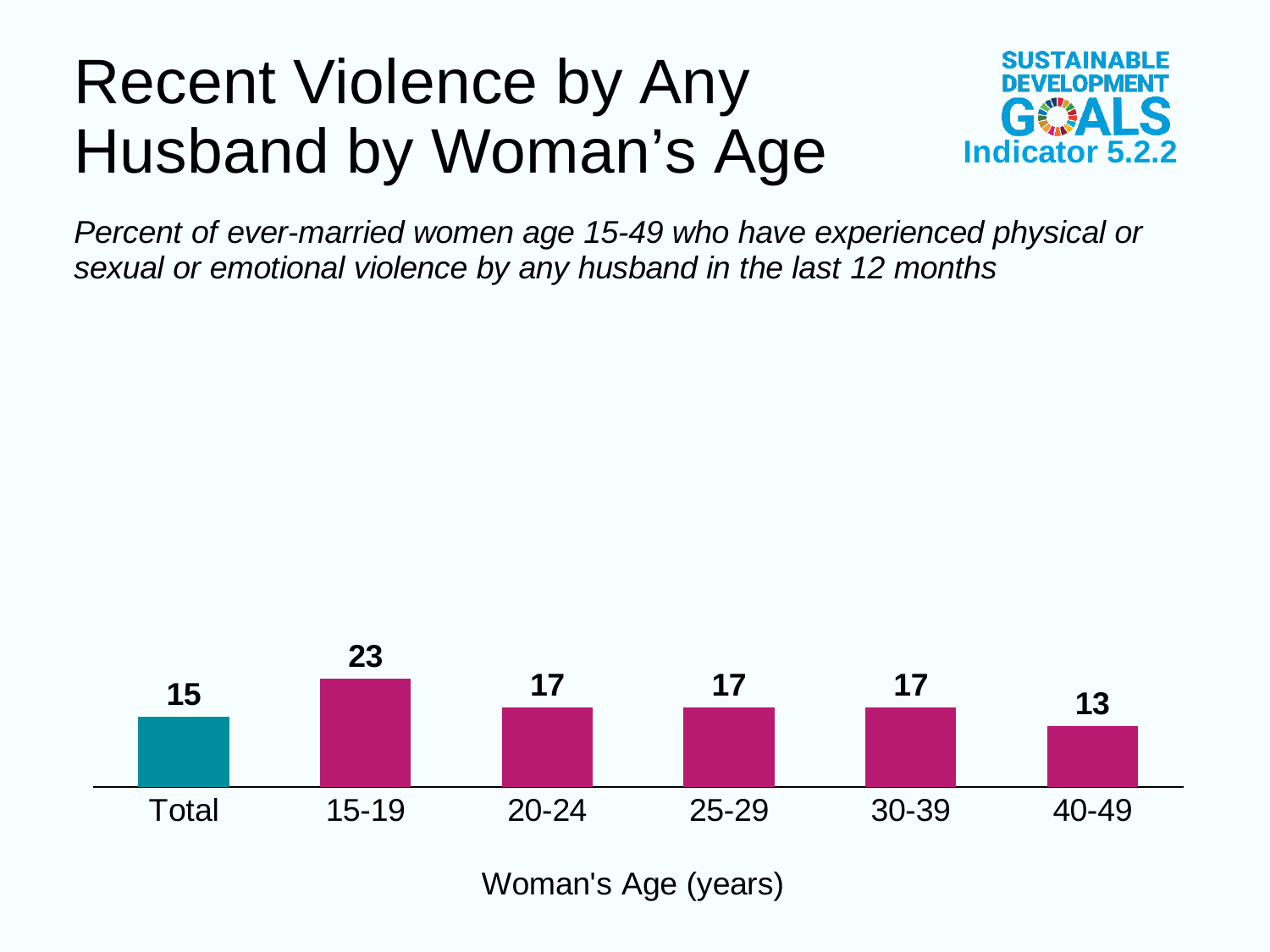

### Chart

| Category | Women |
|---|---|
| Total | 15.0 |
| 15-19 | 23.0 |
| 20-24 | 17.0 |
| 25-29 | 17.0 |
| 30-39 | 17.0 |
| 40-49 | 13.0 |